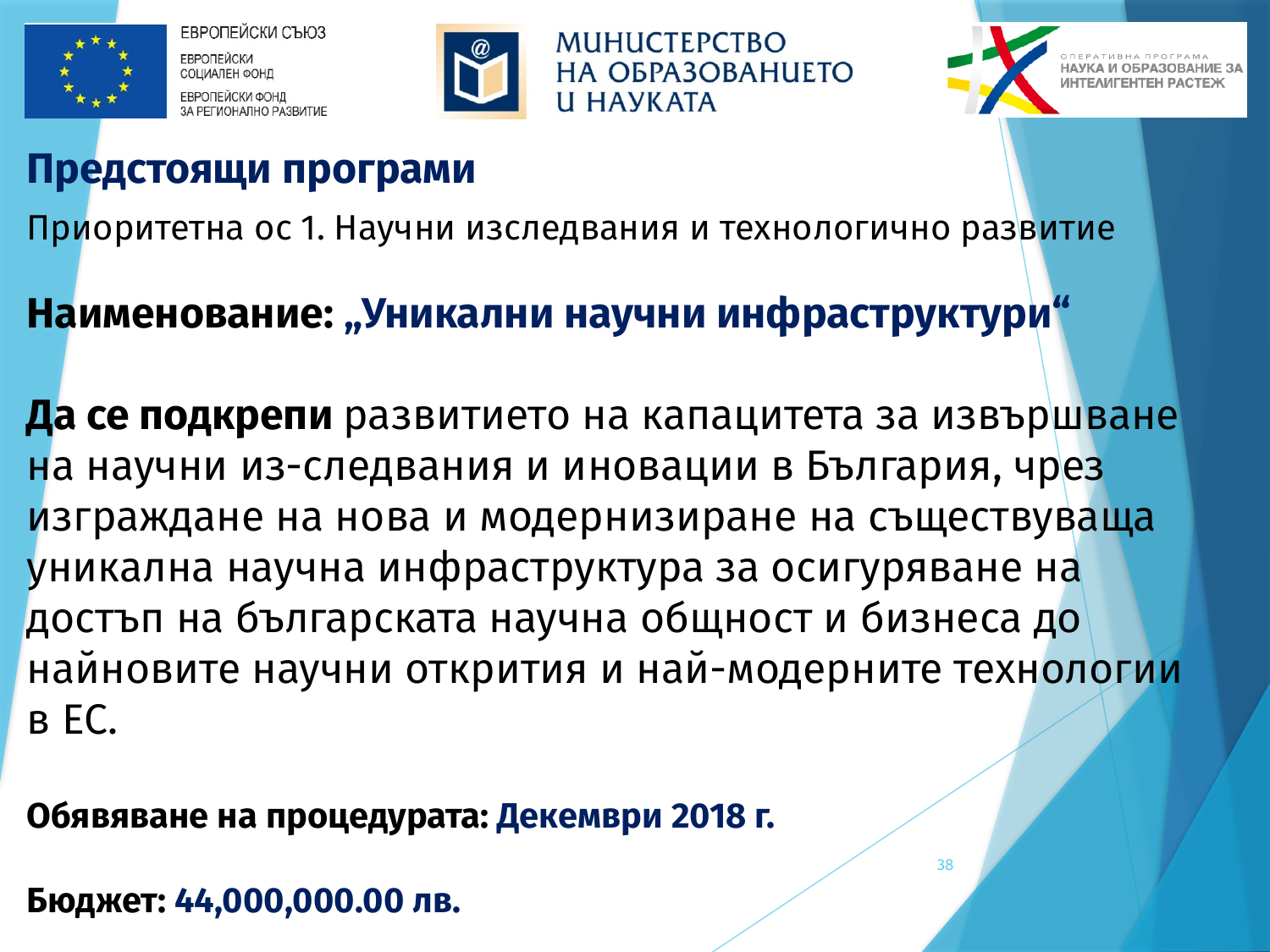

Предстоящи програми
Приоритетна ос 1. Научни изследвания и технологично развитие

Наименование: „Уникални научни инфраструктури“

Да се подкрепи развитието на капацитета за извършване на научни из-следвания и иновации в България, чрез изграждане на нова и модернизиране на съществуваща уникална научна инфраструктура за осигуряване на достъп на българската научна общност и бизнеса до найновите научни открития и най-модерните технологии в ЕС.

Обявяване на процедурата: Декември 2018 г.

Бюджет: 44,000,000.00 лв.

38